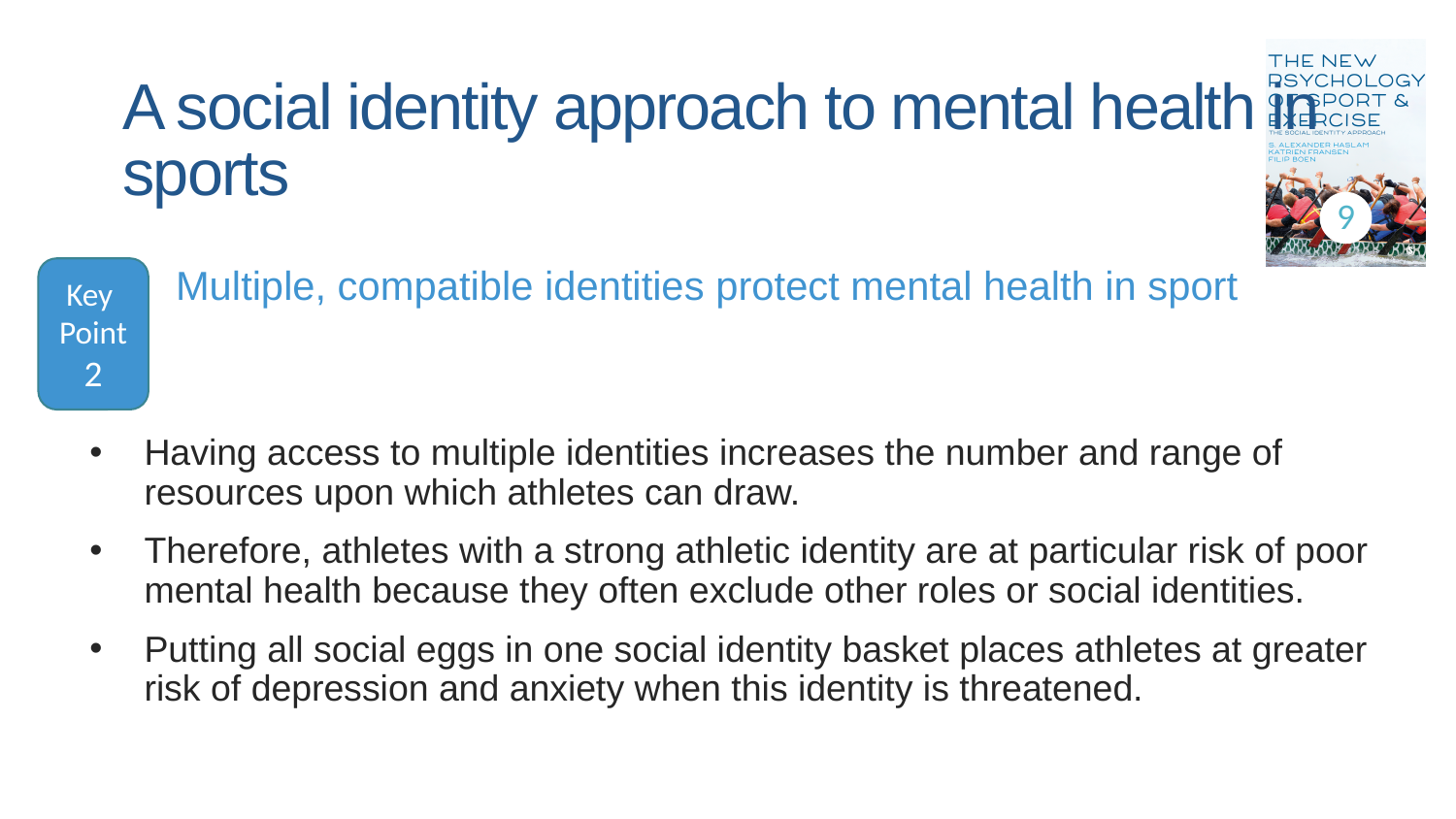

# A social identity approach to mental health in sports
9
Key
Point
2
Multiple, compatible identities protect mental health in sport
Having access to multiple identities increases the number and range of resources upon which athletes can draw.
Therefore, athletes with a strong athletic identity are at particular risk of poor mental health because they often exclude other roles or social identities.
Putting all social eggs in one social identity basket places athletes at greater risk of depression and anxiety when this identity is threatened.